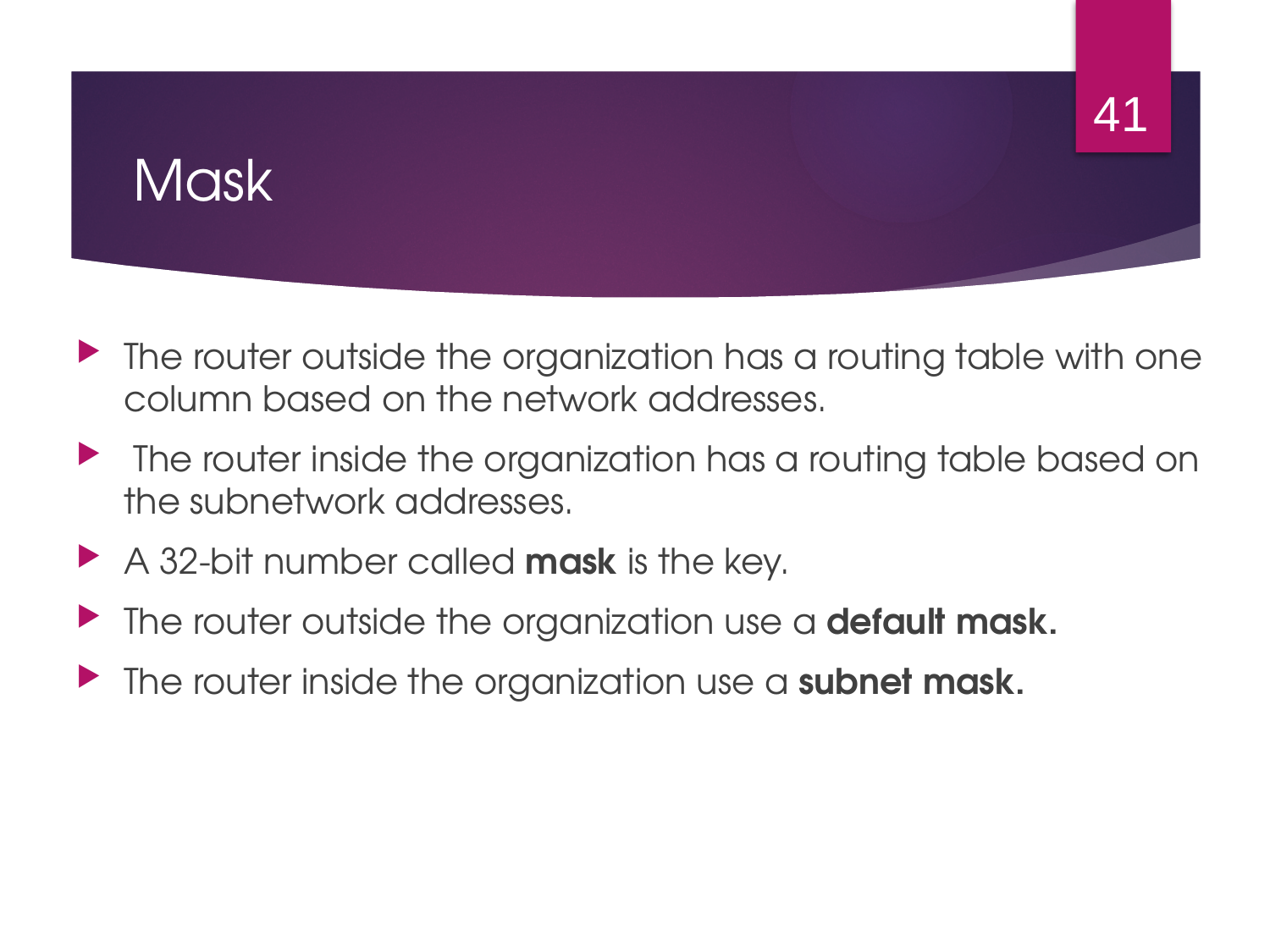

41
# Mask
The router outside the organization has a routing table with one column based on the network addresses.
 The router inside the organization has a routing table based on the subnetwork addresses.
A 32-bit number called mask is the key.
The router outside the organization use a default mask.
The router inside the organization use a subnet mask.